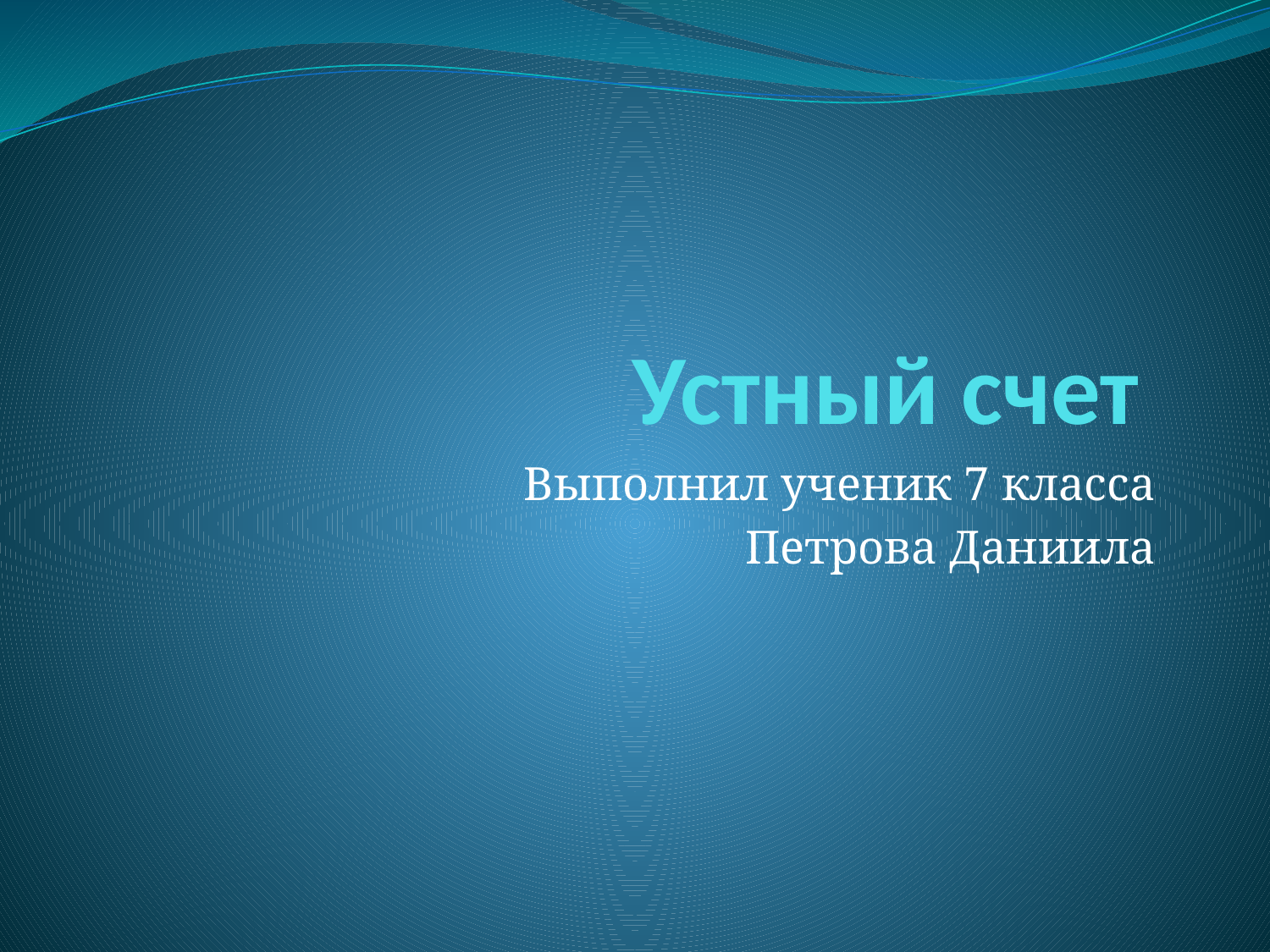

# Устный счет
Выполнил ученик 7 класса
Петрова Даниила